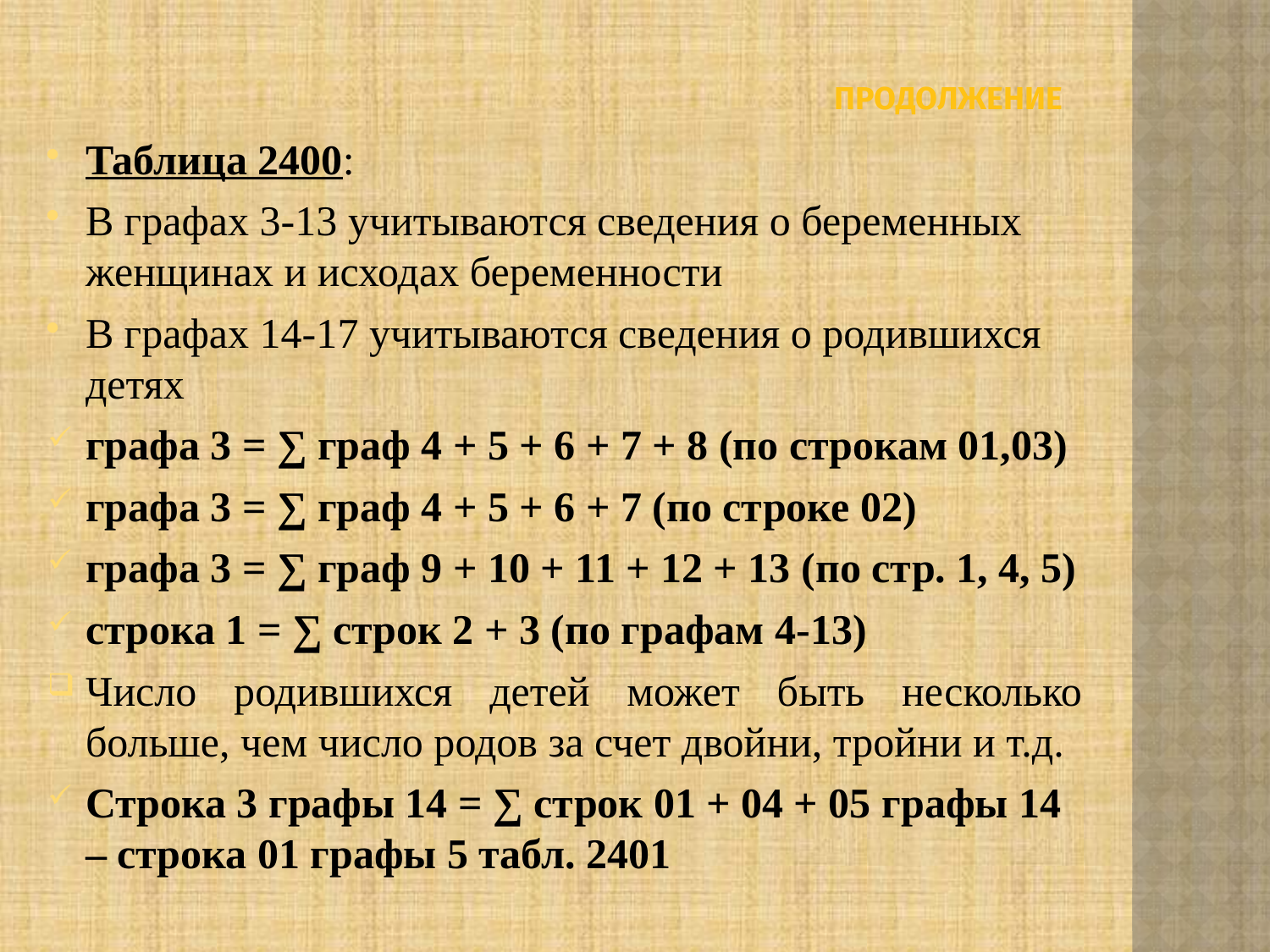

# продолжение
Таблица 2400:
В графах 3-13 учитываются сведения о беременных женщинах и исходах беременности
В графах 14-17 учитываются сведения о родившихся детях
графа 3 = ∑ граф 4 + 5 + 6 + 7 + 8 (по строкам 01,03)
графа 3 = ∑ граф 4 + 5 + 6 + 7 (по строке 02)
графа 3 = ∑ граф 9 + 10 + 11 + 12 + 13 (по стр. 1, 4, 5)
строка 1 = ∑ строк 2 + 3 (по графам 4-13)
Число родившихся детей может быть несколько больше, чем число родов за счет двойни, тройни и т.д.
Строка 3 графы 14 = ∑ строк 01 + 04 + 05 графы 14 – строка 01 графы 5 табл. 2401